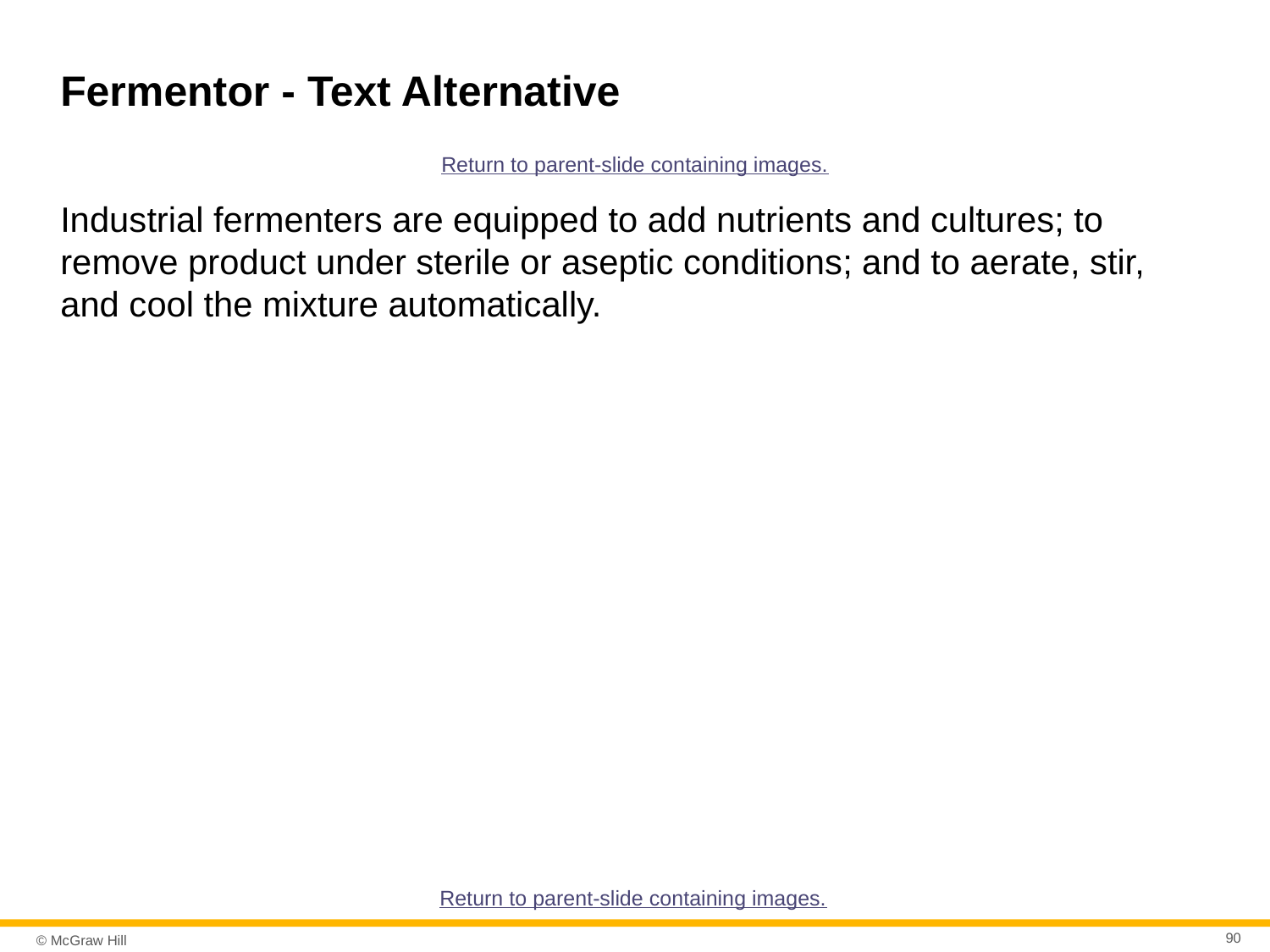

# Fermentor - Text Alternative
Return to parent-slide containing images.
Industrial fermenters are equipped to add nutrients and cultures; to remove product under sterile or aseptic conditions; and to aerate, stir, and cool the mixture automatically.
Return to parent-slide containing images.